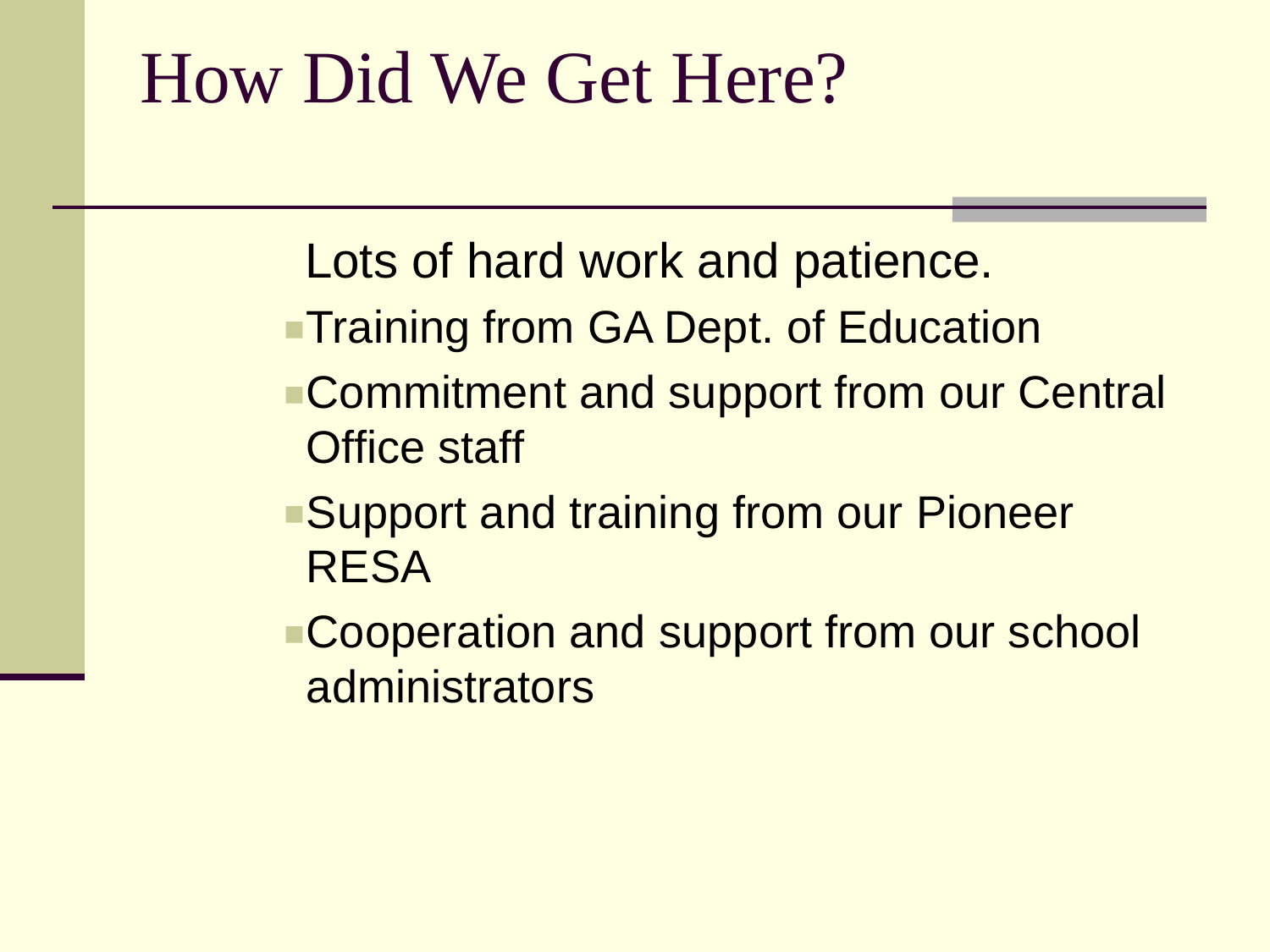

# How Did We Get Here?

            Lots of hard work and patience.
Training from GA Dept. of Education
Commitment and support from our Central Office staff
Support and training from our Pioneer RESA
Cooperation and support from our school administrators